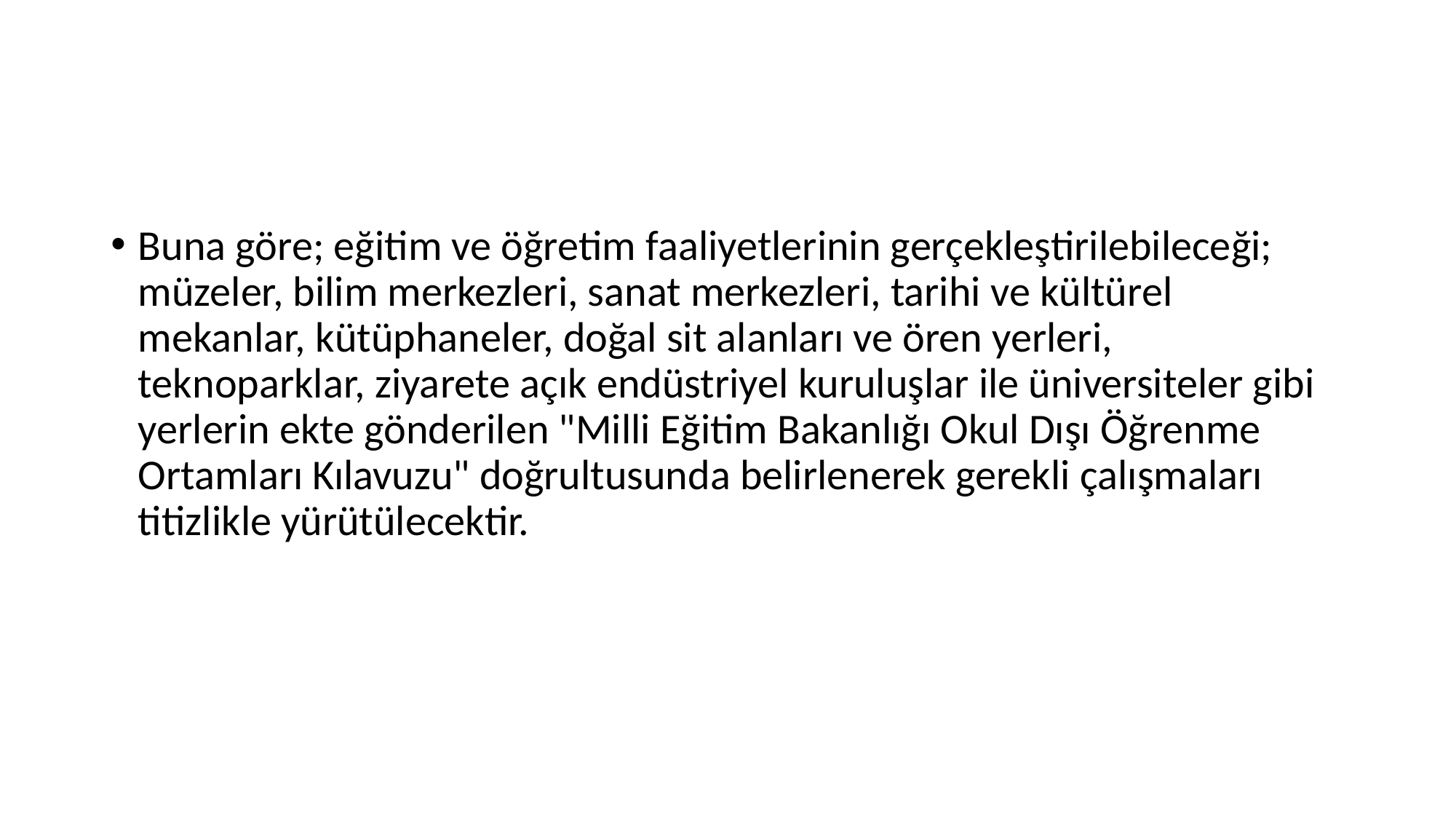

Buna göre; eğitim ve öğretim faaliyetlerinin gerçekleştirilebileceği; müzeler, bilim merkezleri, sanat merkezleri, tarihi ve kültürel mekanlar, kütüphaneler, doğal sit alanları ve ören yerleri, teknoparklar, ziyarete açık endüstriyel kuruluşlar ile üniversiteler gibi yerlerin ekte gönderilen "Milli Eğitim Bakanlığı Okul Dışı Öğrenme Ortamları Kılavuzu" doğrultusunda belirlenerek gerekli çalışmaları titizlikle yürütülecektir.